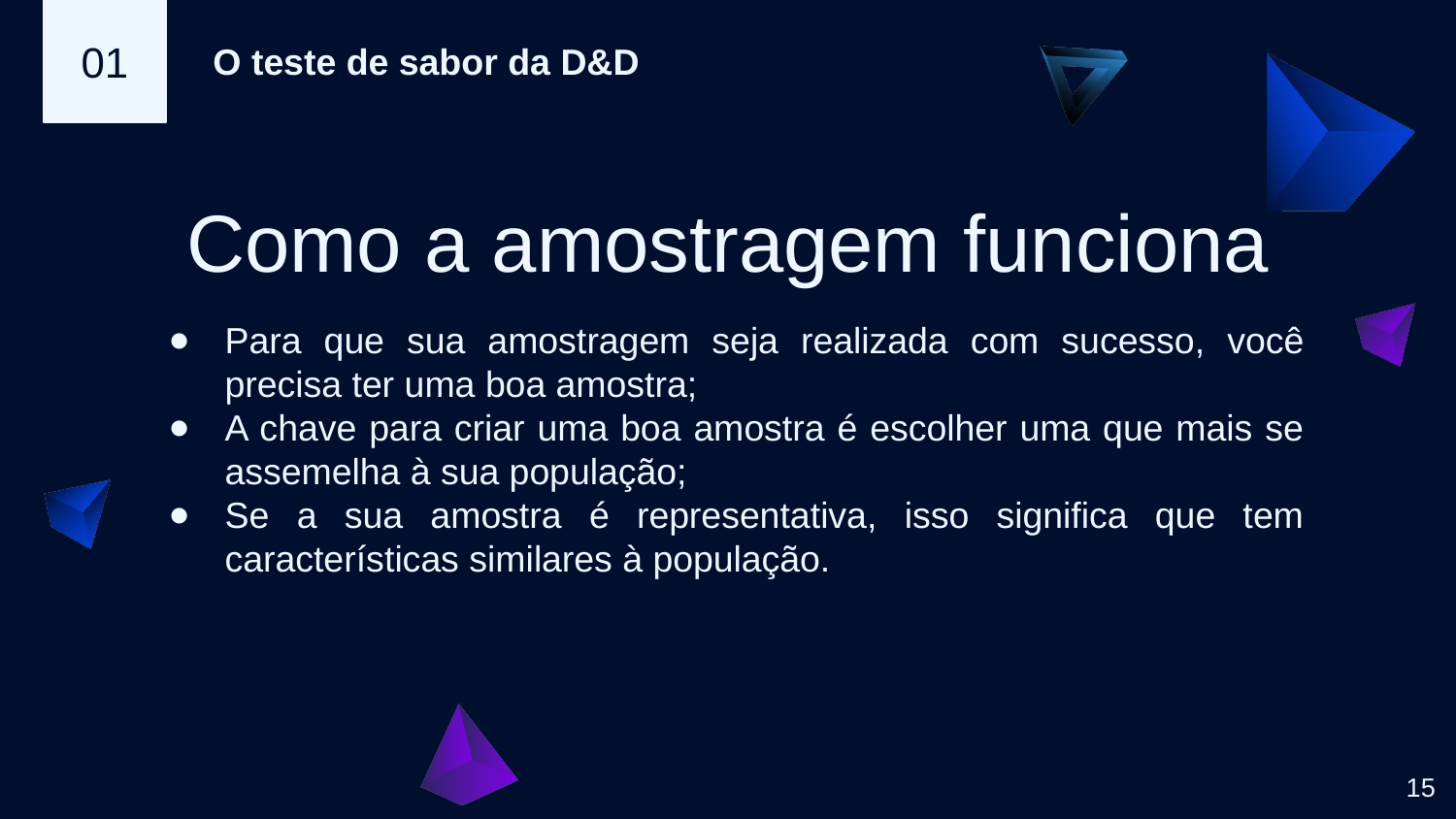

01
O teste de sabor da D&D
# Como a amostragem funciona
Para que sua amostragem seja realizada com sucesso, você precisa ter uma boa amostra;
A chave para criar uma boa amostra é escolher uma que mais se assemelha à sua população;
Se a sua amostra é representativa, isso significa que tem características similares à população.
15